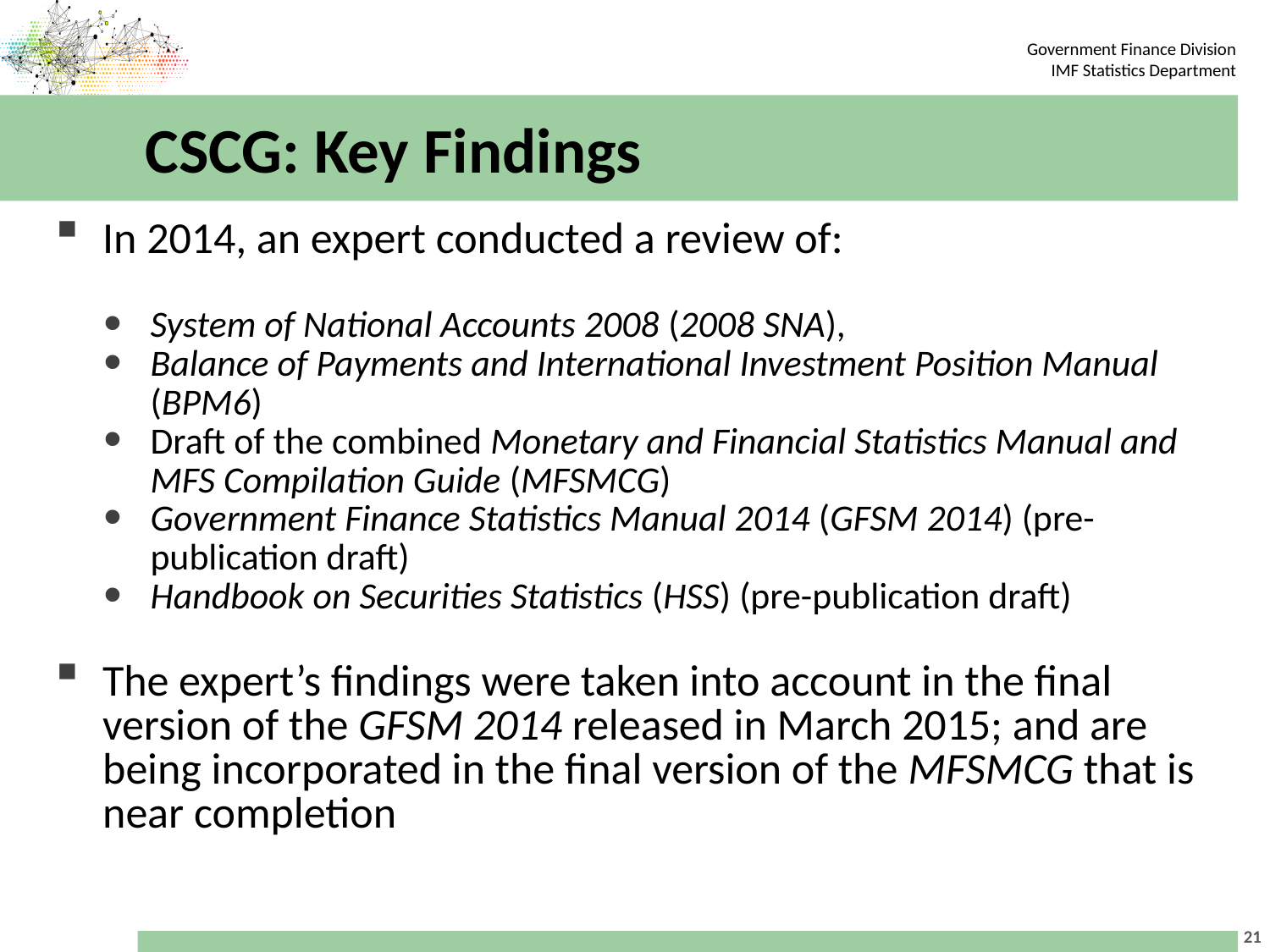

# CSCG: Key Findings
In 2014, an expert conducted a review of:

System of National Accounts 2008 (2008 SNA),
Balance of Payments and International Investment Position Manual (BPM6)
Draft of the combined Monetary and Financial Statistics Manual and MFS Compilation Guide (MFSMCG)
Government Finance Statistics Manual 2014 (GFSM 2014) (pre-publication draft)
Handbook on Securities Statistics (HSS) (pre-publication draft)

The expert’s findings were taken into account in the final version of the GFSM 2014 released in March 2015; and are being incorporated in the final version of the MFSMCG that is near completion

21